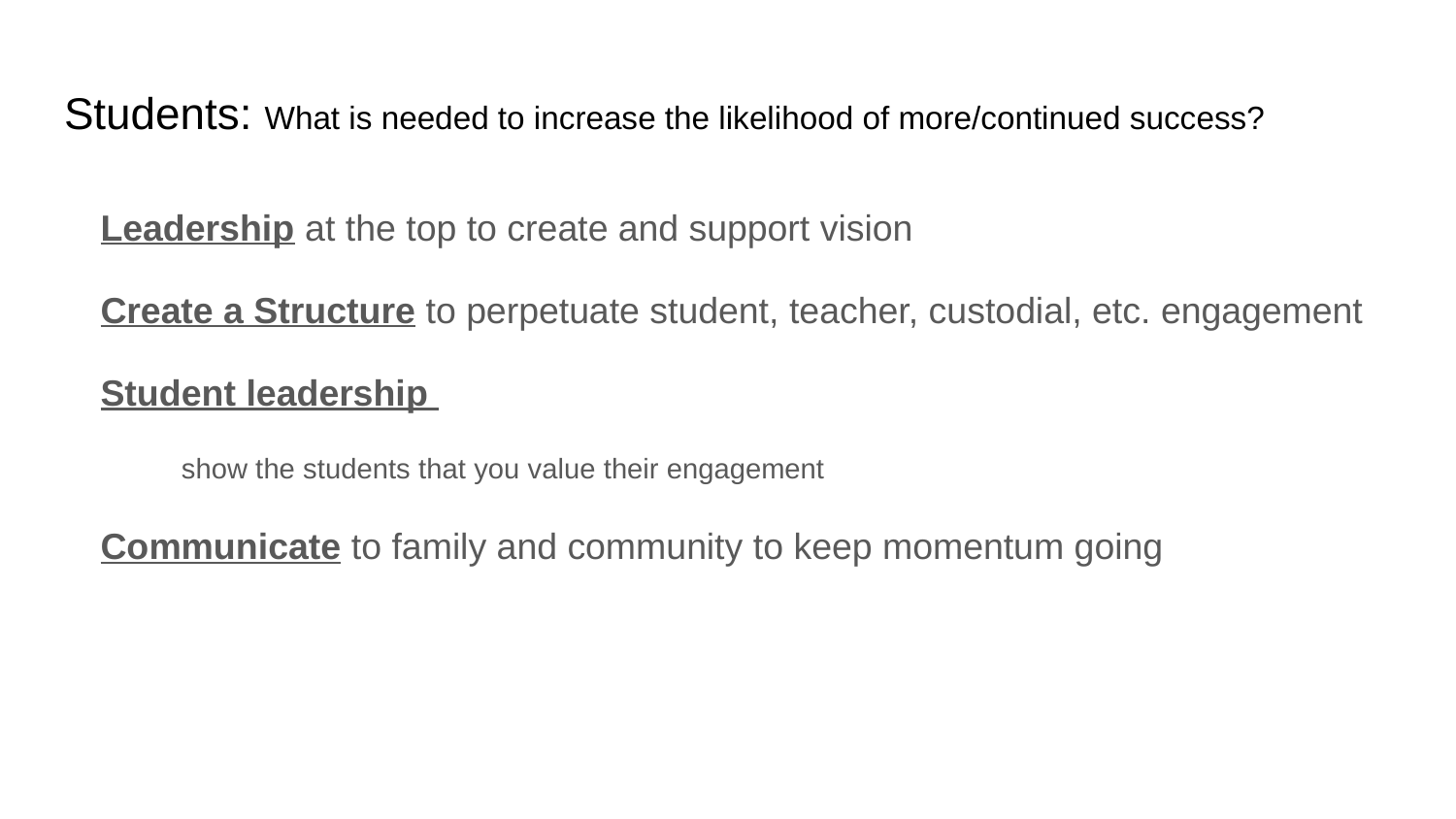

# Students: What is needed to increase the likelihood of more/continued success?

Leadership at the top to create and support vision
Create a Structure to perpetuate student, teacher, custodial, etc. engagement
Student leadership
 show the students that you value their engagement
Communicate to family and community to keep momentum going